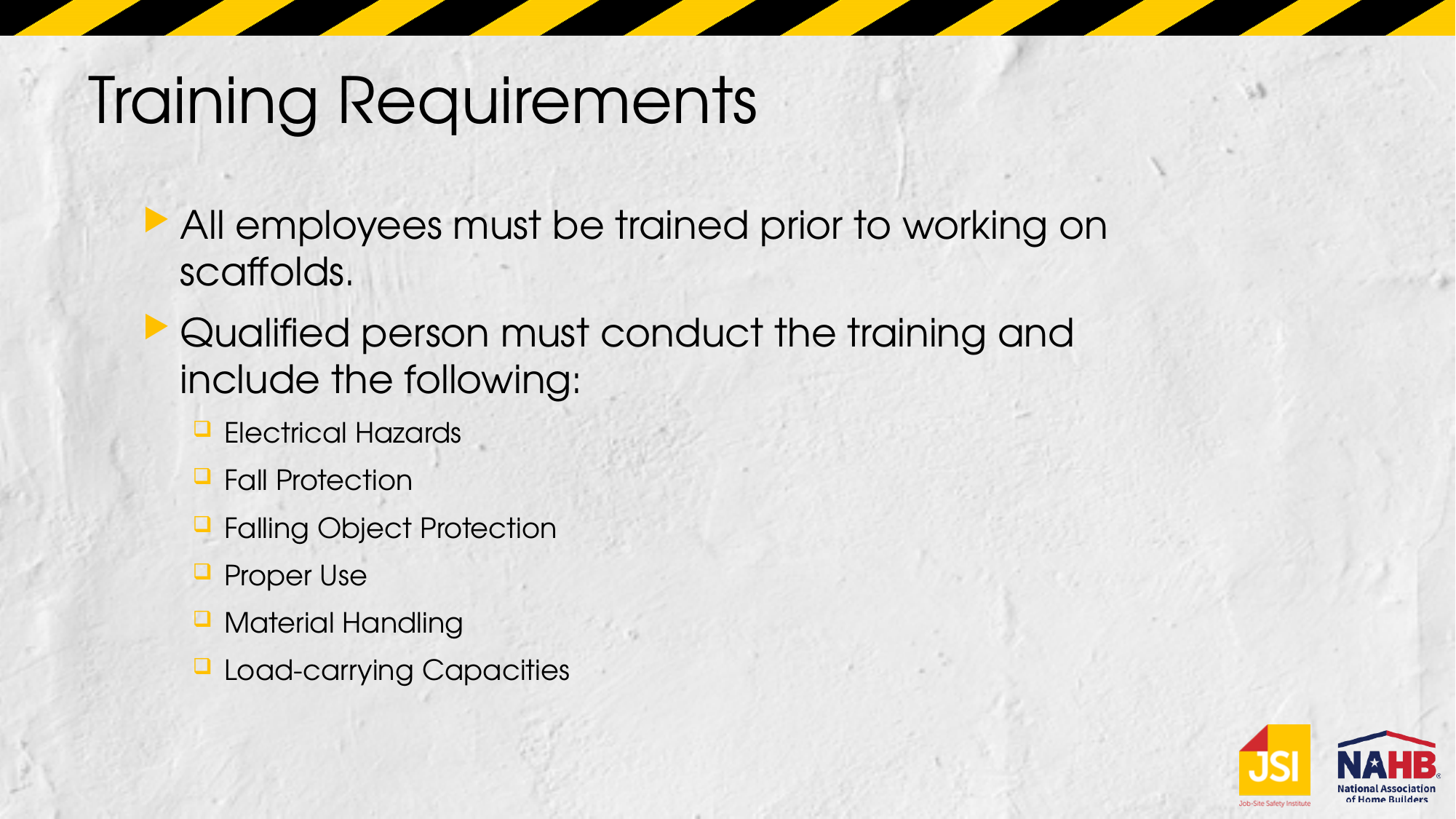

# Training Requirements
All employees must be trained prior to working on scaffolds.
Qualified person must conduct the training and include the following:
Electrical Hazards
Fall Protection
Falling Object Protection
Proper Use
Material Handling
Load-carrying Capacities